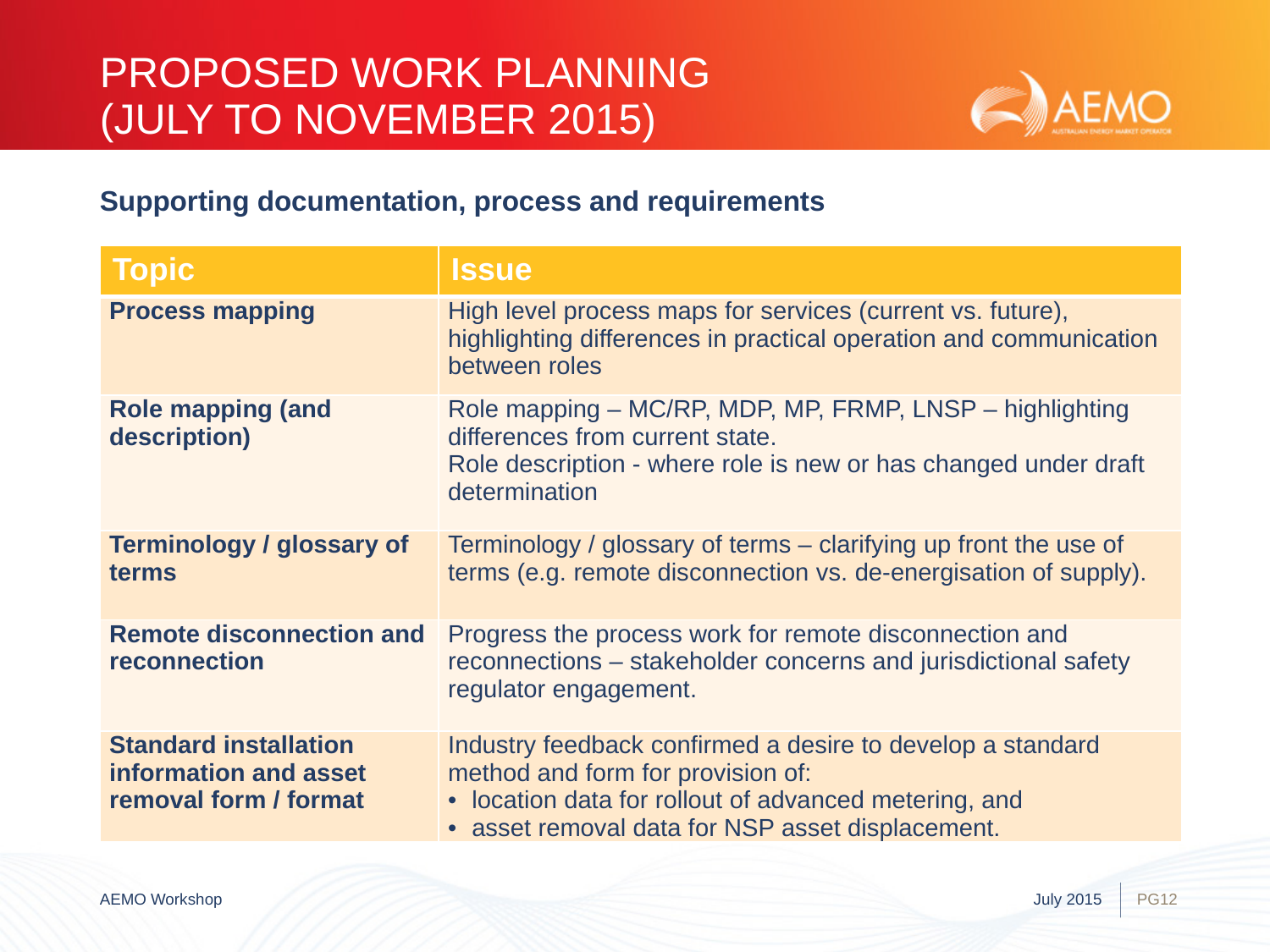

# Proposed Work Planning (July to November 2015)
Supporting documentation, process and requirements
| Topic | Issue |
| --- | --- |
| Process mapping | High level process maps for services (current vs. future), highlighting differences in practical operation and communication between roles |
| Role mapping (and description) | Role mapping – MC/RP, MDP, MP, FRMP, LNSP – highlighting differences from current state. Role description - where role is new or has changed under draft determination |
| Terminology / glossary of terms | Terminology / glossary of terms – clarifying up front the use of terms (e.g. remote disconnection vs. de-energisation of supply). |
| Remote disconnection and reconnection | Progress the process work for remote disconnection and reconnections – stakeholder concerns and jurisdictional safety regulator engagement. |
| Standard installation information and asset removal form / format | Industry feedback confirmed a desire to develop a standard method and form for provision of: location data for rollout of advanced metering, and asset removal data for NSP asset displacement. |
AEMO Workshop
July 2015
PG12